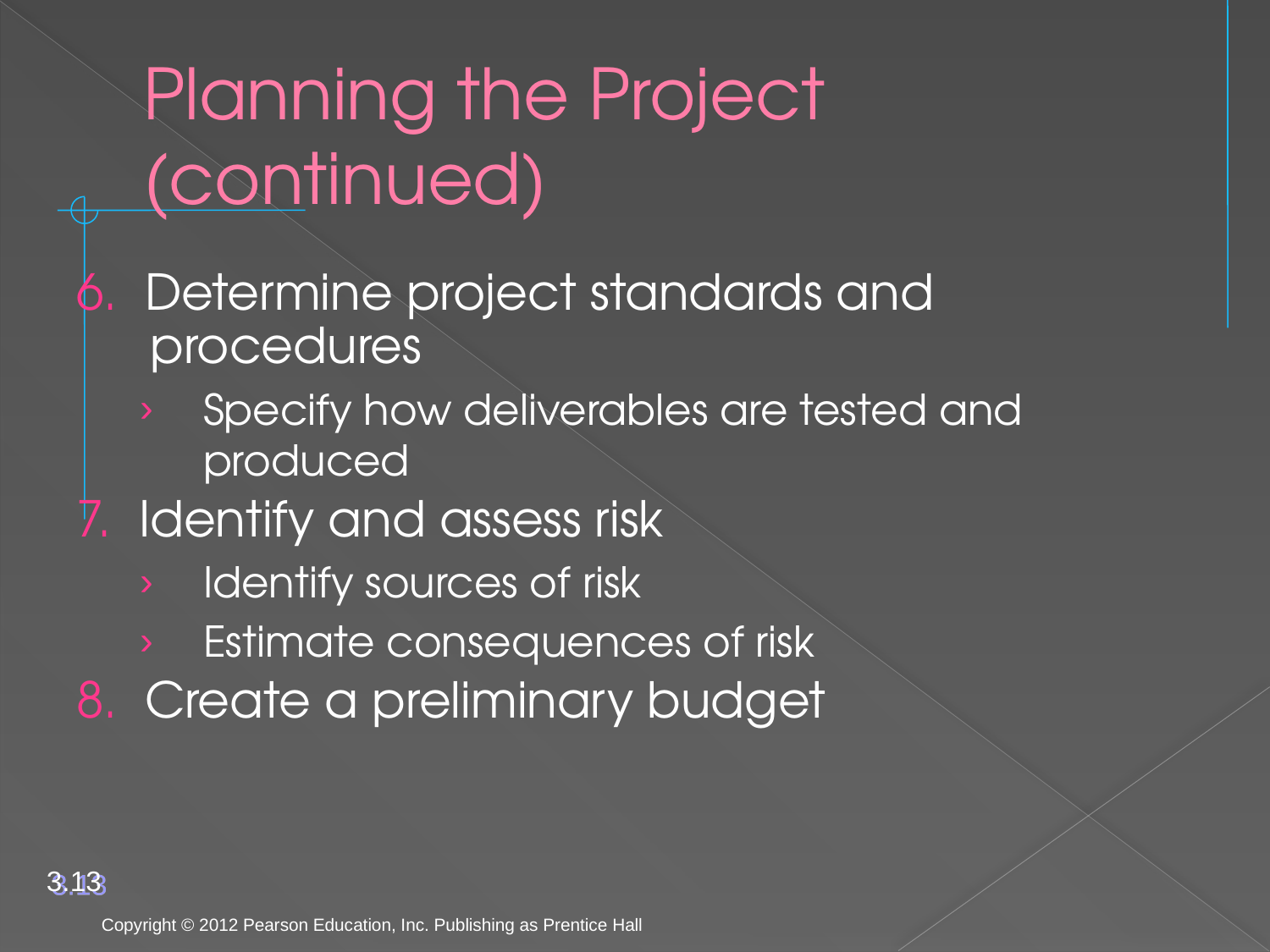

# Planning the Project (continued)
6.  Determine project standards and procedures
Specify how deliverables are tested and produced
7.  Identify and assess risk
Identify sources of risk
Estimate consequences of risk
8.  Create a preliminary budget
3.13
Copyright © 2012 Pearson Education, Inc. Publishing as Prentice Hall